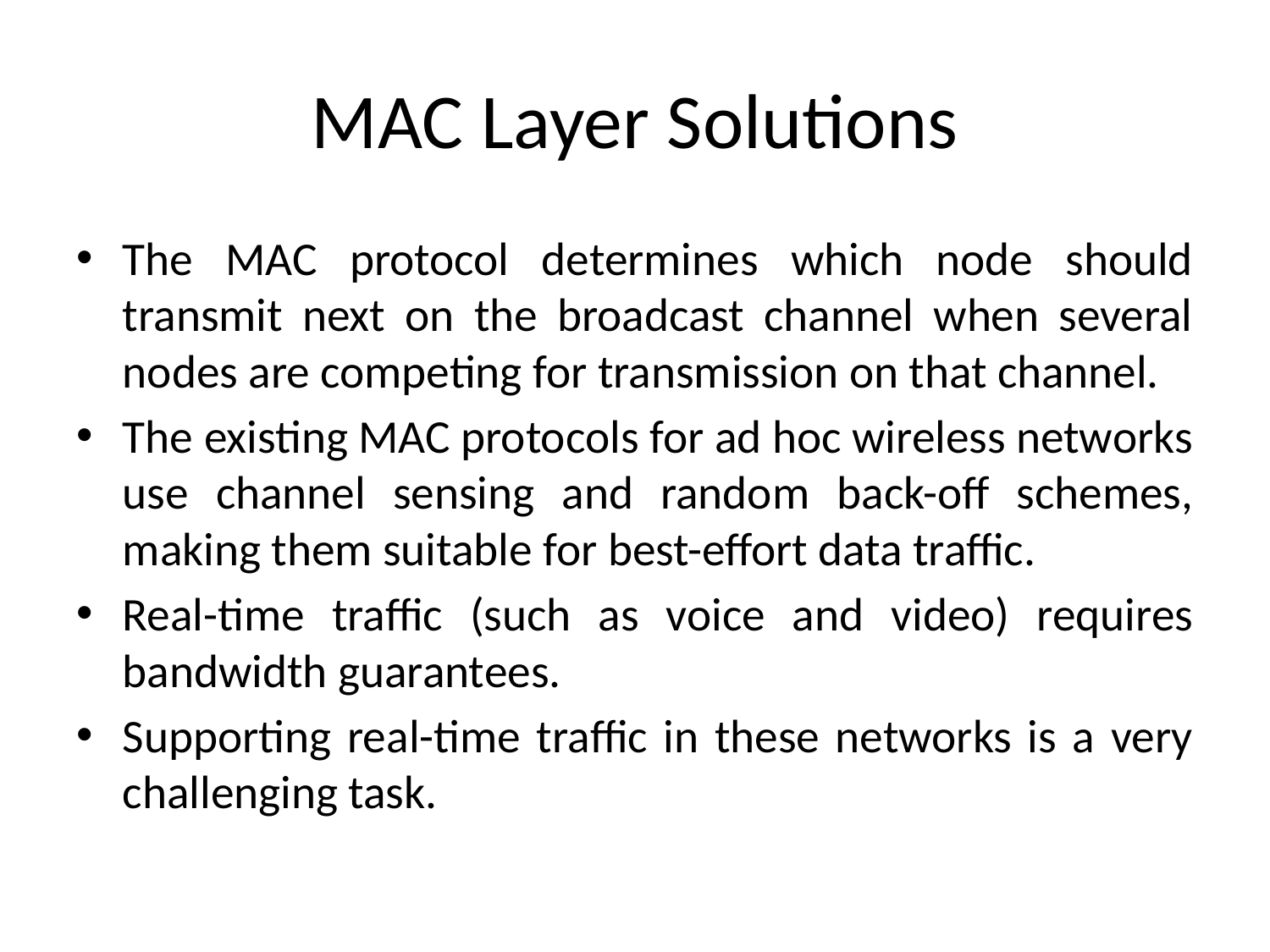

# MAC Layer Solutions
The MAC protocol determines which node should transmit next on the broadcast channel when several nodes are competing for transmission on that channel.
The existing MAC protocols for ad hoc wireless networks use channel sensing and random back-off schemes, making them suitable for best-effort data traffic.
Real-time traffic (such as voice and video) requires bandwidth guarantees.
Supporting real-time traffic in these networks is a very challenging task.